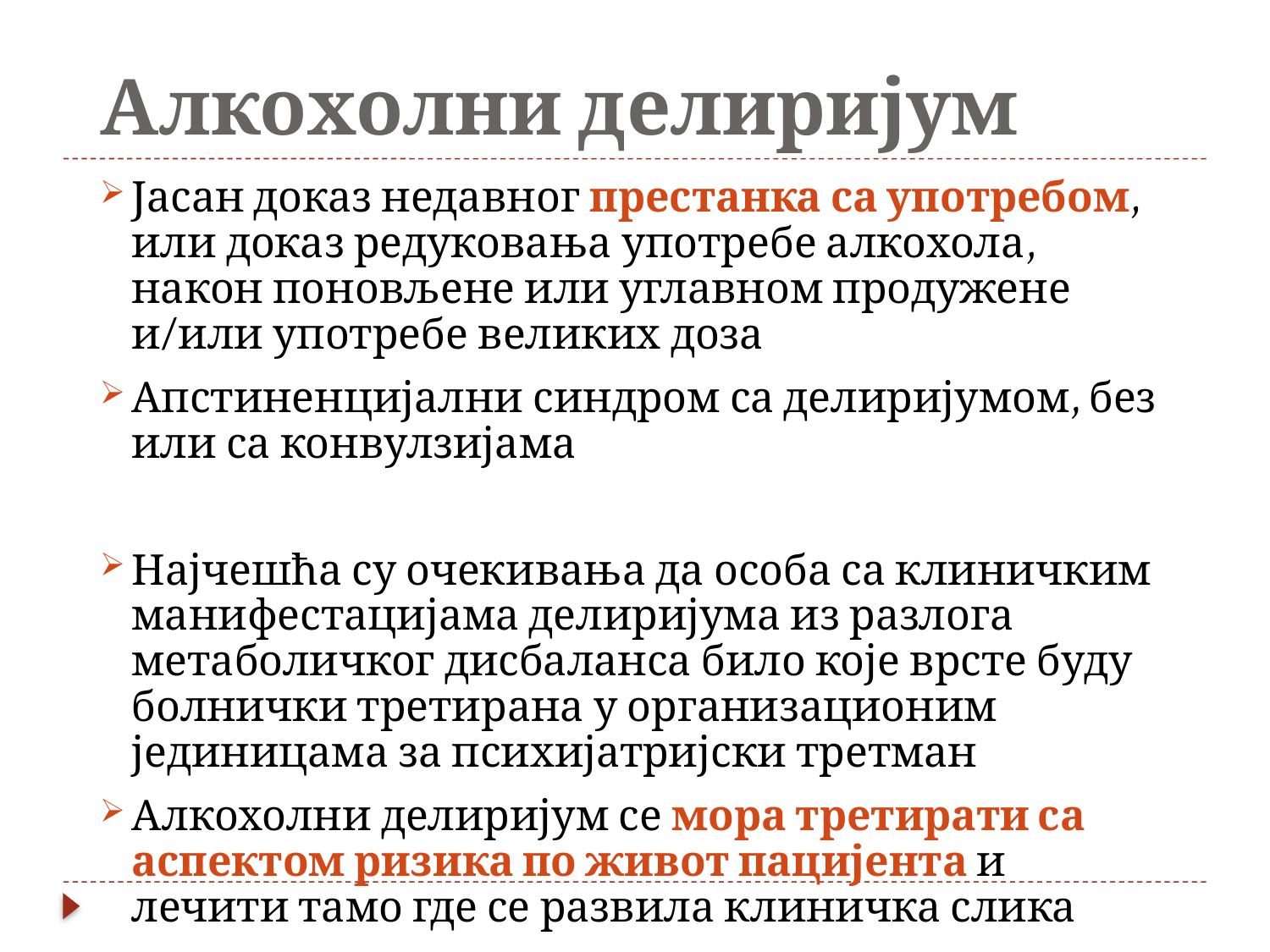

# Алкохолни делиријум
Јасан доказ недавног престанка са употребом, или доказ редуковања употребе алкохола, након поновљене или углавном продужене и/или употребе великих доза
Апстиненцијални синдром са делиријумом, без или са конвулзијама

Најчешћа су очекивања да особа са клиничким манифестацијама делиријума из разлога метаболичког дисбаланса било које врсте буду болнички третирана у организационим јединицама за психијатријски третман
Алкохолни делиријум се мора третирати са аспектом ризика по живот пацијента и лечити тамо где се развила клиничка слика